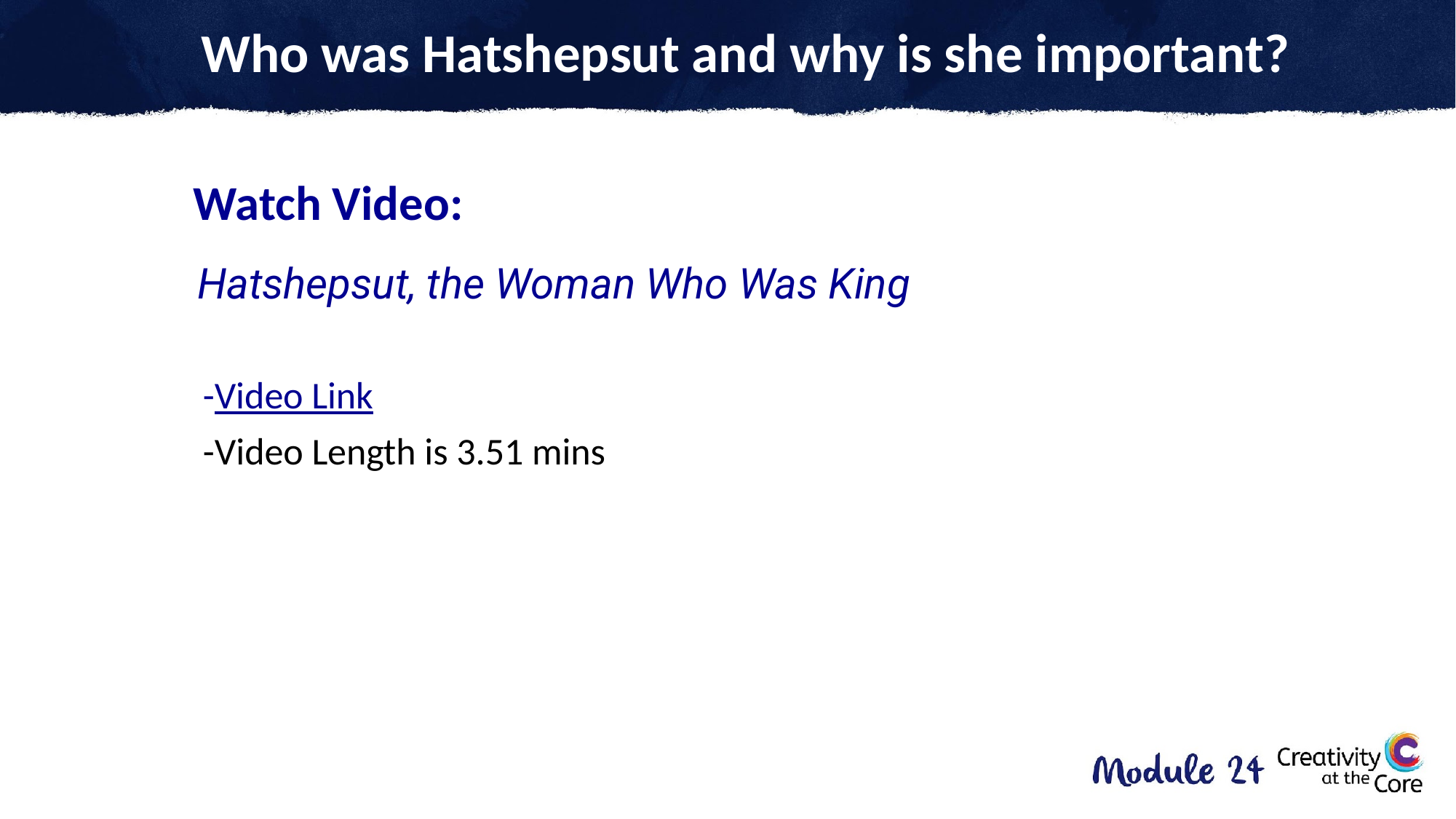

# Who was Hatshepsut and why is she important?
Watch Video:
   Hatshepsut, the Woman Who Was King

-Video Link
-Video Length is 3.51 mins